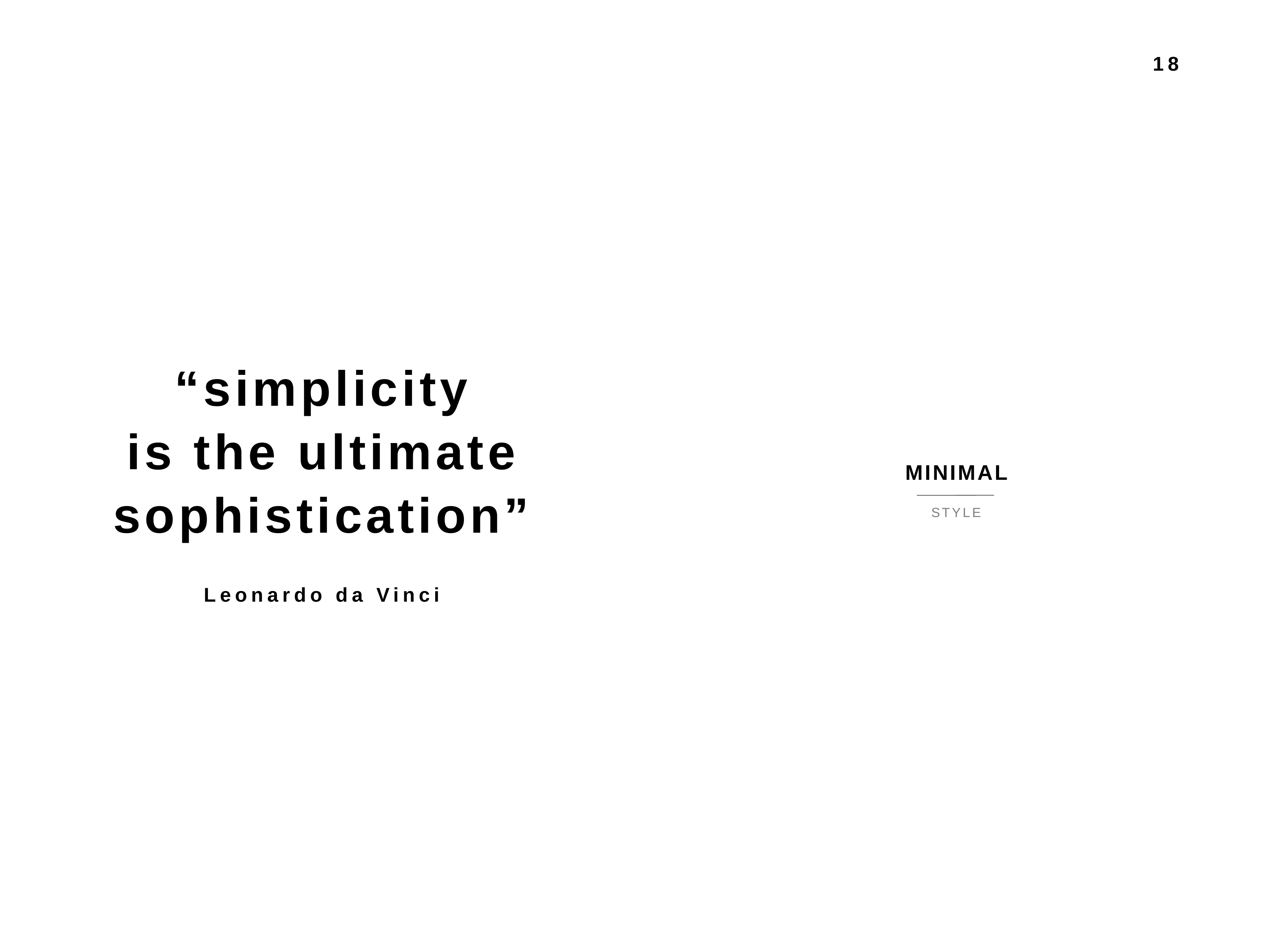

“simplicity
is the ultimate
sophistication”

MINIMAL
STYLE
Leonardo da Vinci